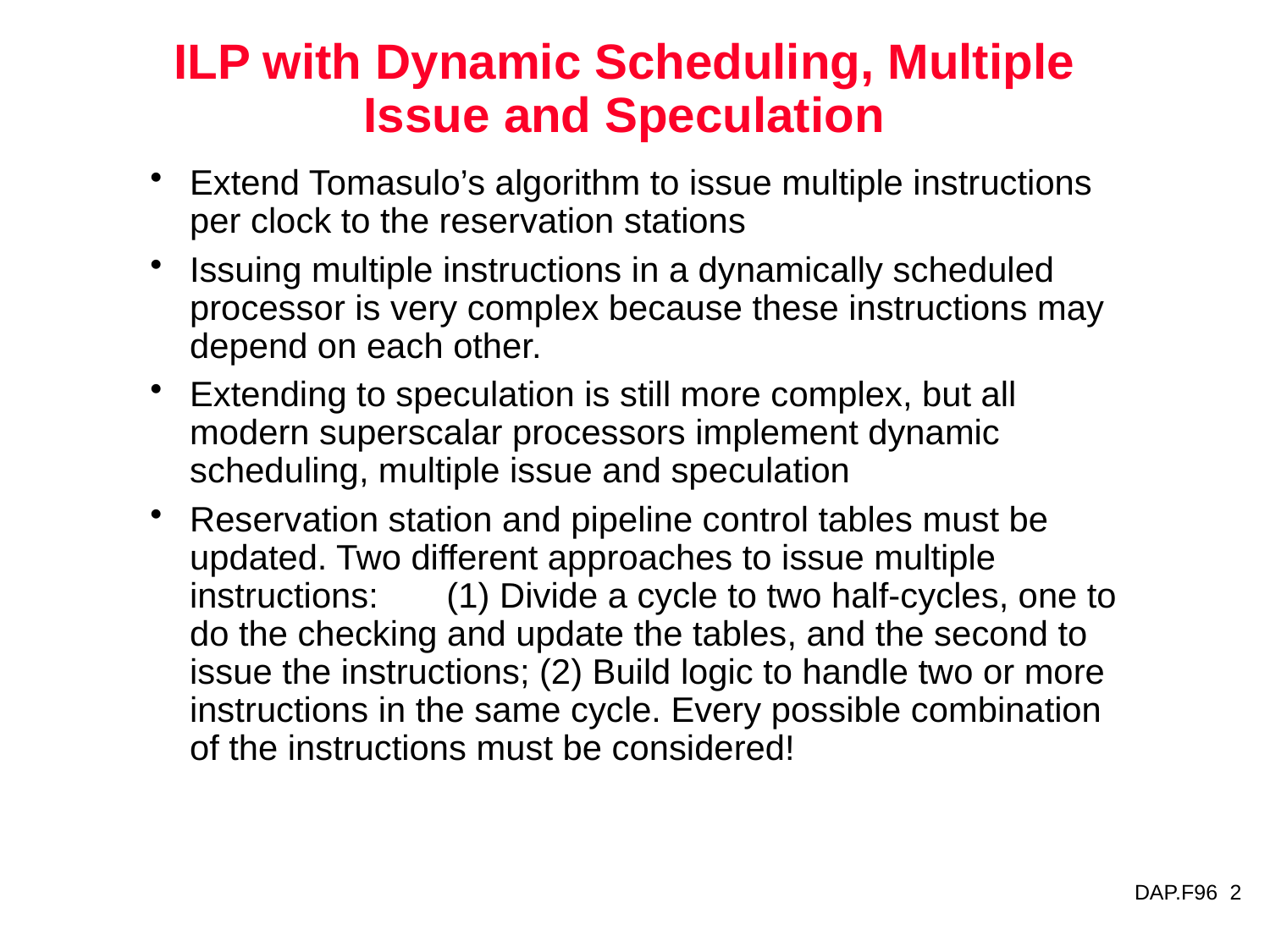

# ILP with Dynamic Scheduling, Multiple Issue and Speculation
Extend Tomasulo’s algorithm to issue multiple instructions per clock to the reservation stations
Issuing multiple instructions in a dynamically scheduled processor is very complex because these instructions may depend on each other.
Extending to speculation is still more complex, but all modern superscalar processors implement dynamic scheduling, multiple issue and speculation
Reservation station and pipeline control tables must be updated. Two different approaches to issue multiple instructions:       (1) Divide a cycle to two half-cycles, one to do the checking and update the tables, and the second to issue the instructions; (2) Build logic to handle two or more instructions in the same cycle. Every possible combination of the instructions must be considered!